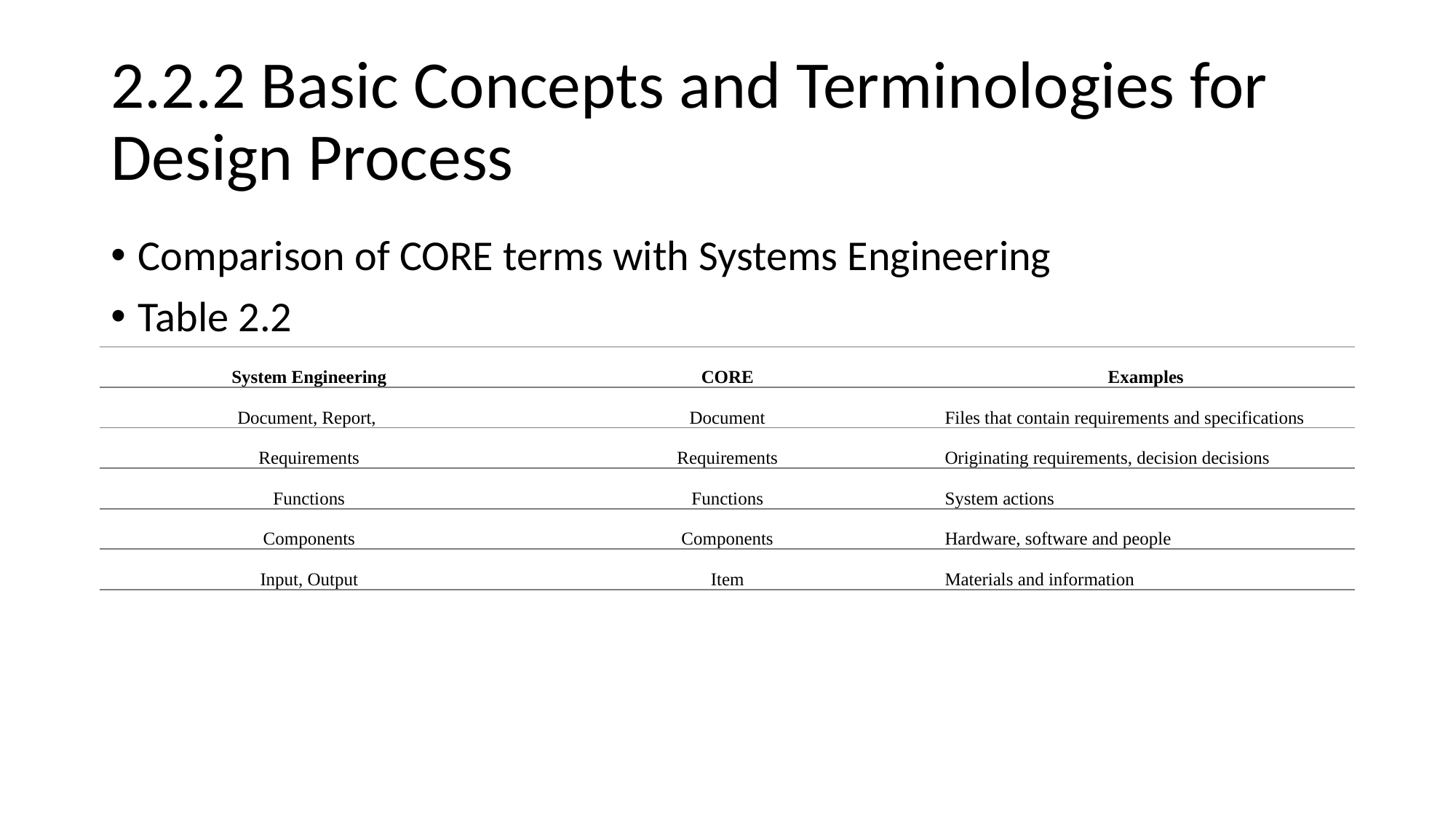

# 2.2.2 Basic Concepts and Terminologies for Design Process
Comparison of CORE terms with Systems Engineering
Table 2.2
| System Engineering | CORE | Examples |
| --- | --- | --- |
| Document, Report, | Document | Files that contain requirements and specifications |
| Requirements | Requirements | Originating requirements, decision decisions |
| Functions | Functions | System actions |
| Components | Components | Hardware, software and people |
| Input, Output | Item | Materials and information |